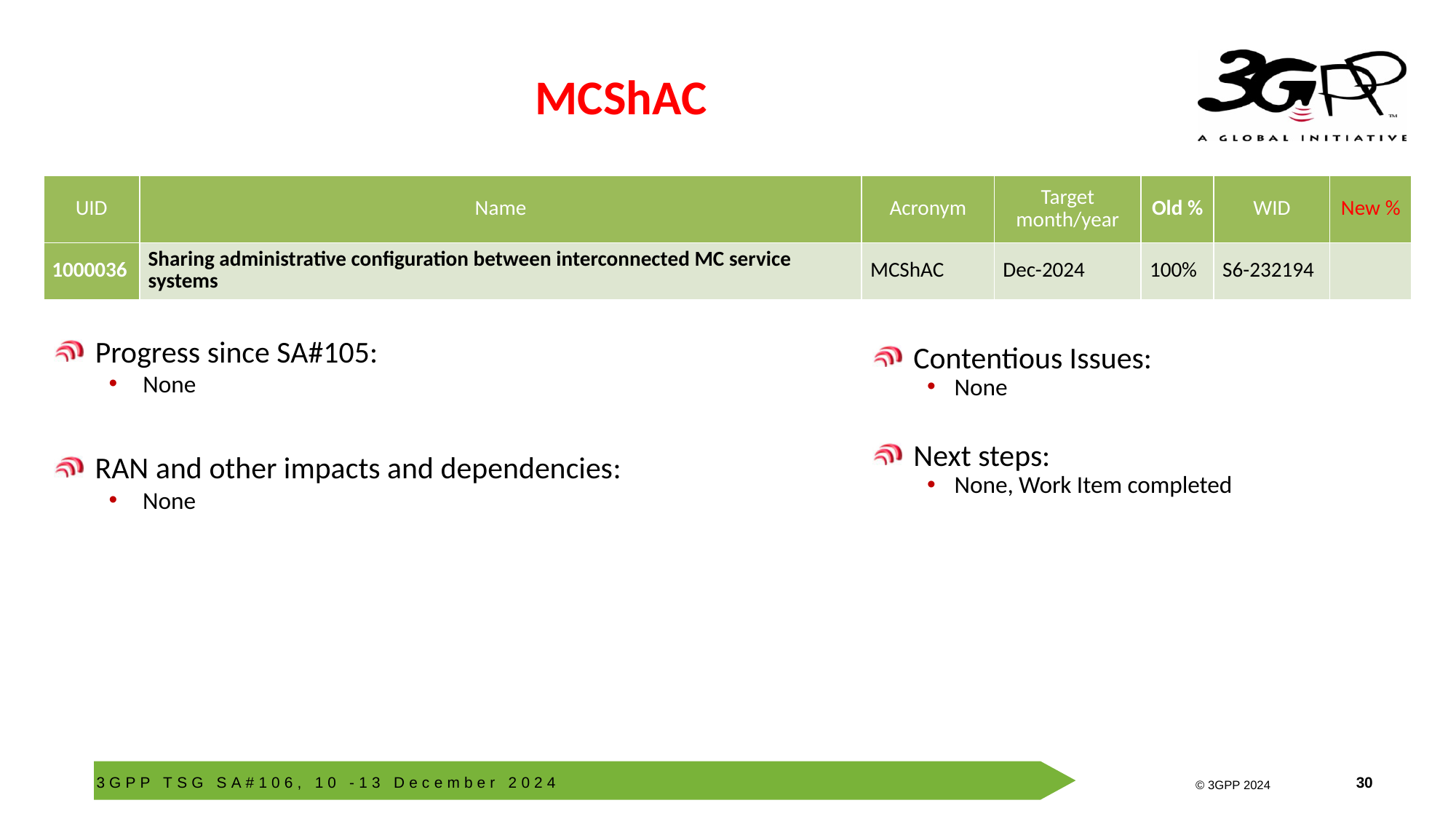

# MCShAC
| UID | Name | Acronym | Target month/year | Old % | WID | New % |
| --- | --- | --- | --- | --- | --- | --- |
| 1000036 | Sharing administrative configuration between interconnected MC service systems | MCShAC | Dec-2024 | 100% | S6-232194 |  |
Progress since SA#105:
None

RAN and other impacts and dependencies:
None

Contentious Issues:
None

Next steps:
None, Work Item completed